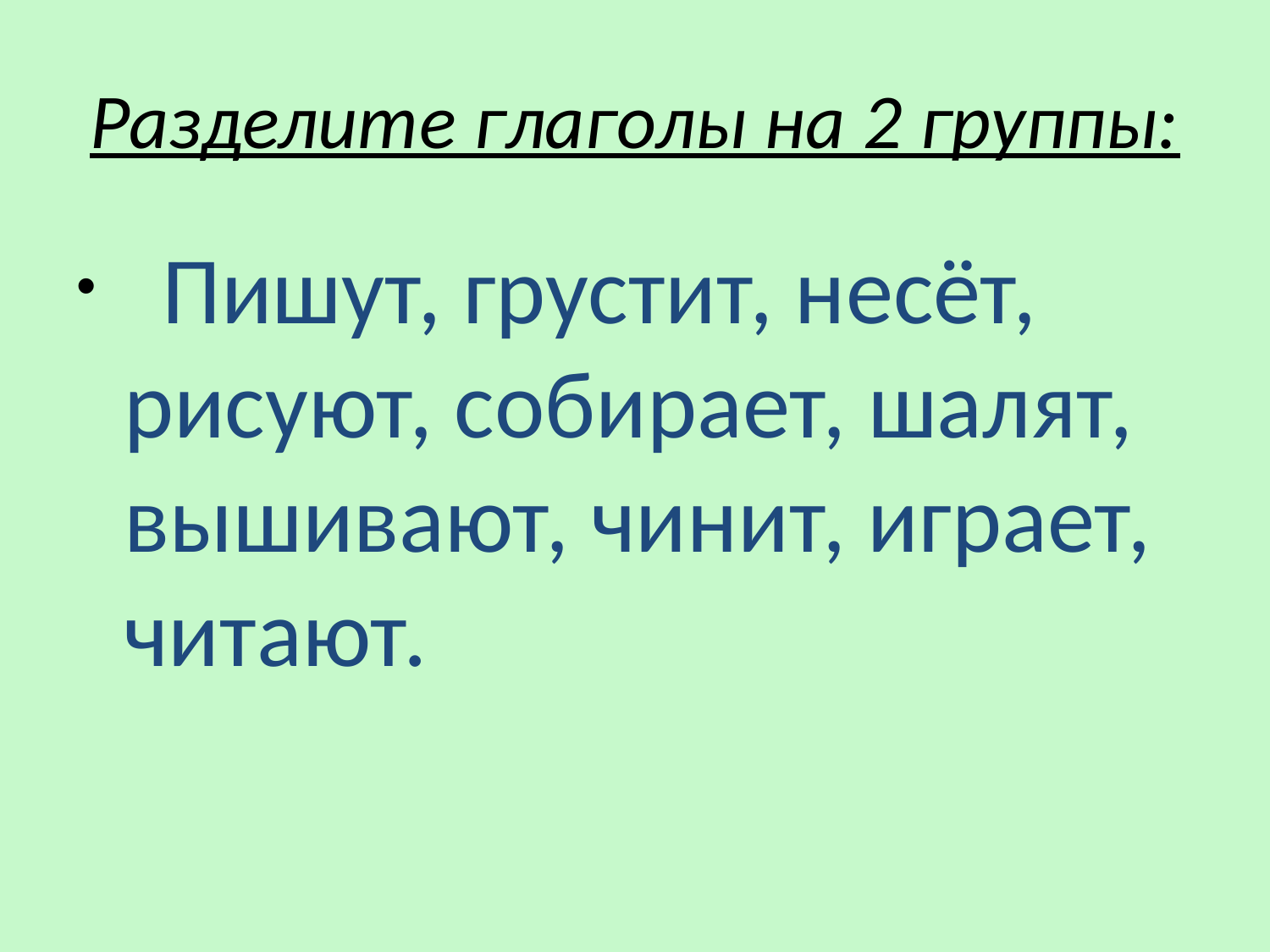

# Разделите глаголы на 2 группы:
   Пишут, грустит, несёт, рисуют, собирает, шалят, вышивают, чинит, играет, читают.